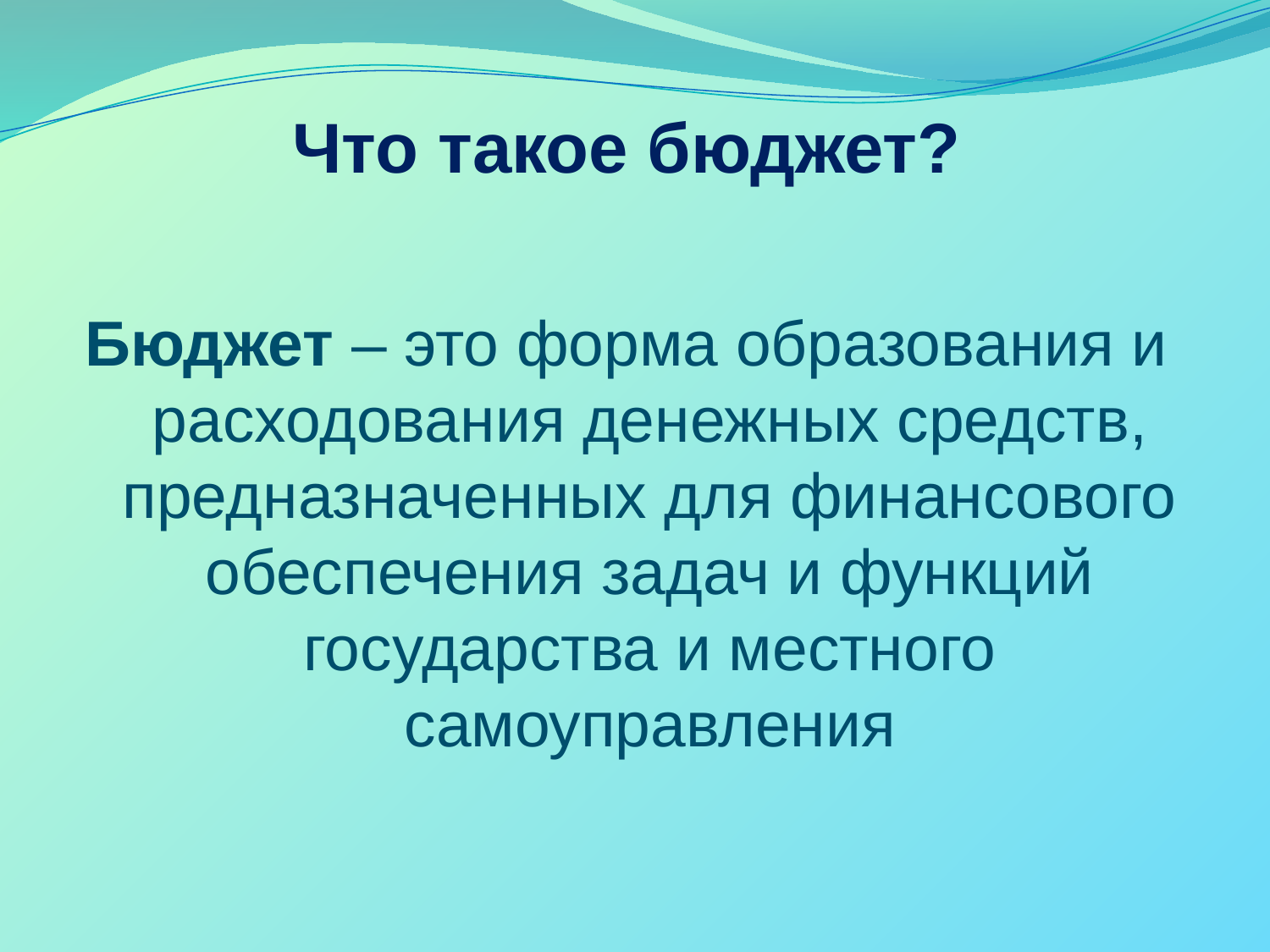

Что такое бюджет?
Бюджет – это форма образования и расходования денежных средств, предназначенных для финансового обеспечения задач и функций государства и местного самоуправления